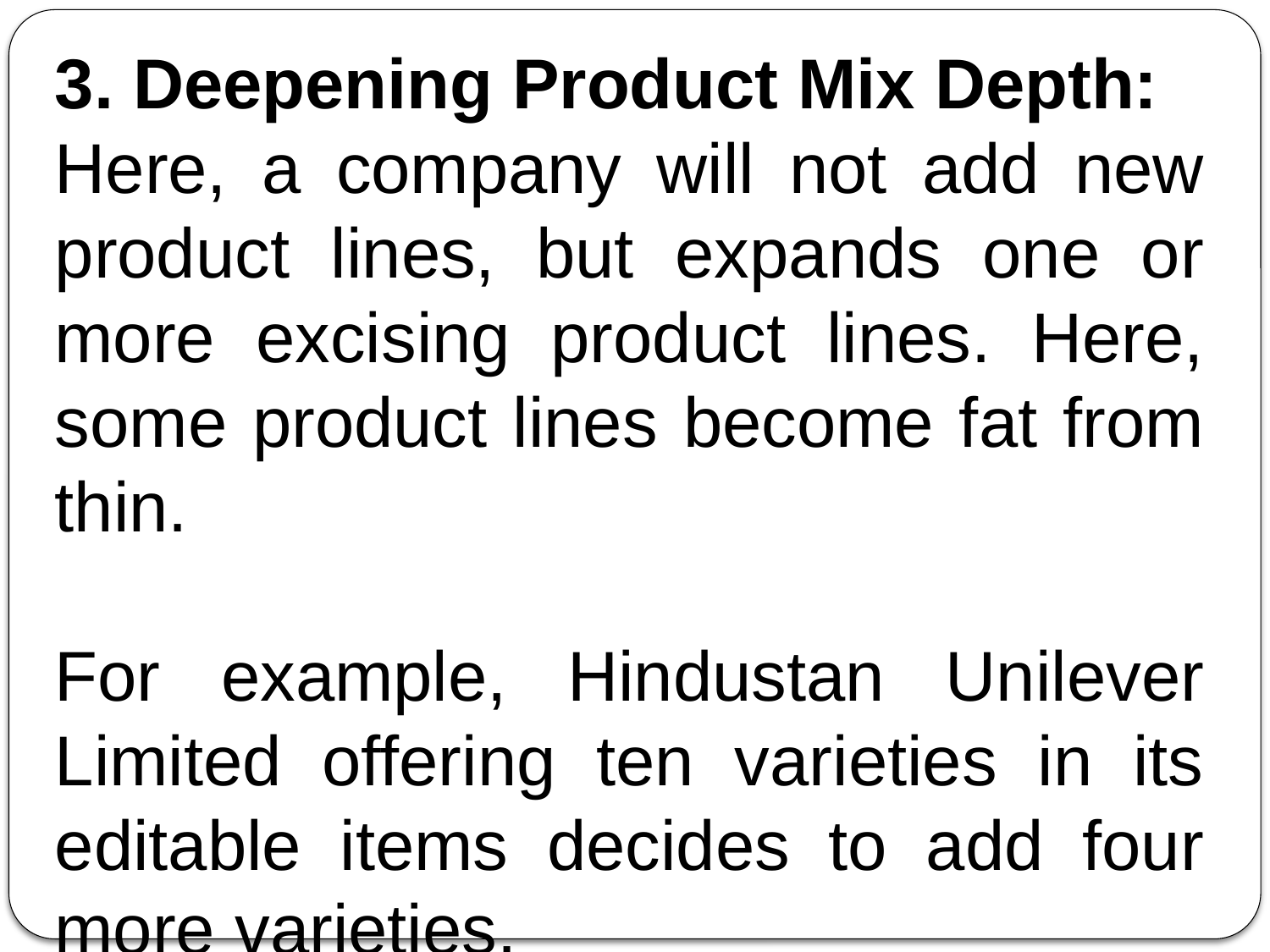

3. Deepening Product Mix Depth:
Here, a company will not add new product lines, but expands one or more excising product lines. Here, some product lines become fat from thin.

For example, Hindustan Unilever Limited offering ten varieties in its editable items decides to add four more varieties.